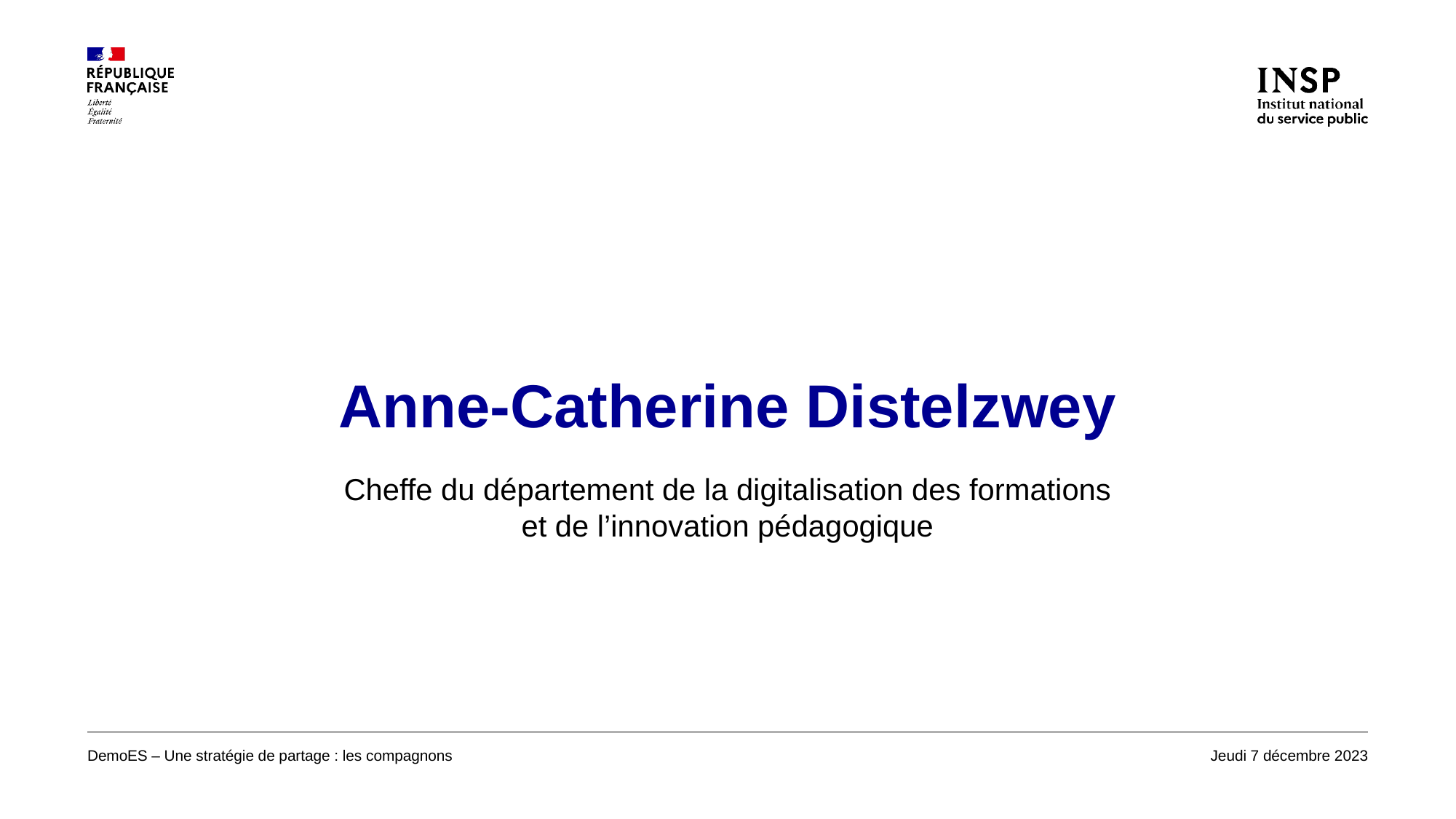

Anne-Catherine Distelzwey
Cheffe du département de la digitalisation des formations et de l’innovation pédagogique
Jeudi 7 décembre 2023
DemoES – Une stratégie de partage : les compagnons